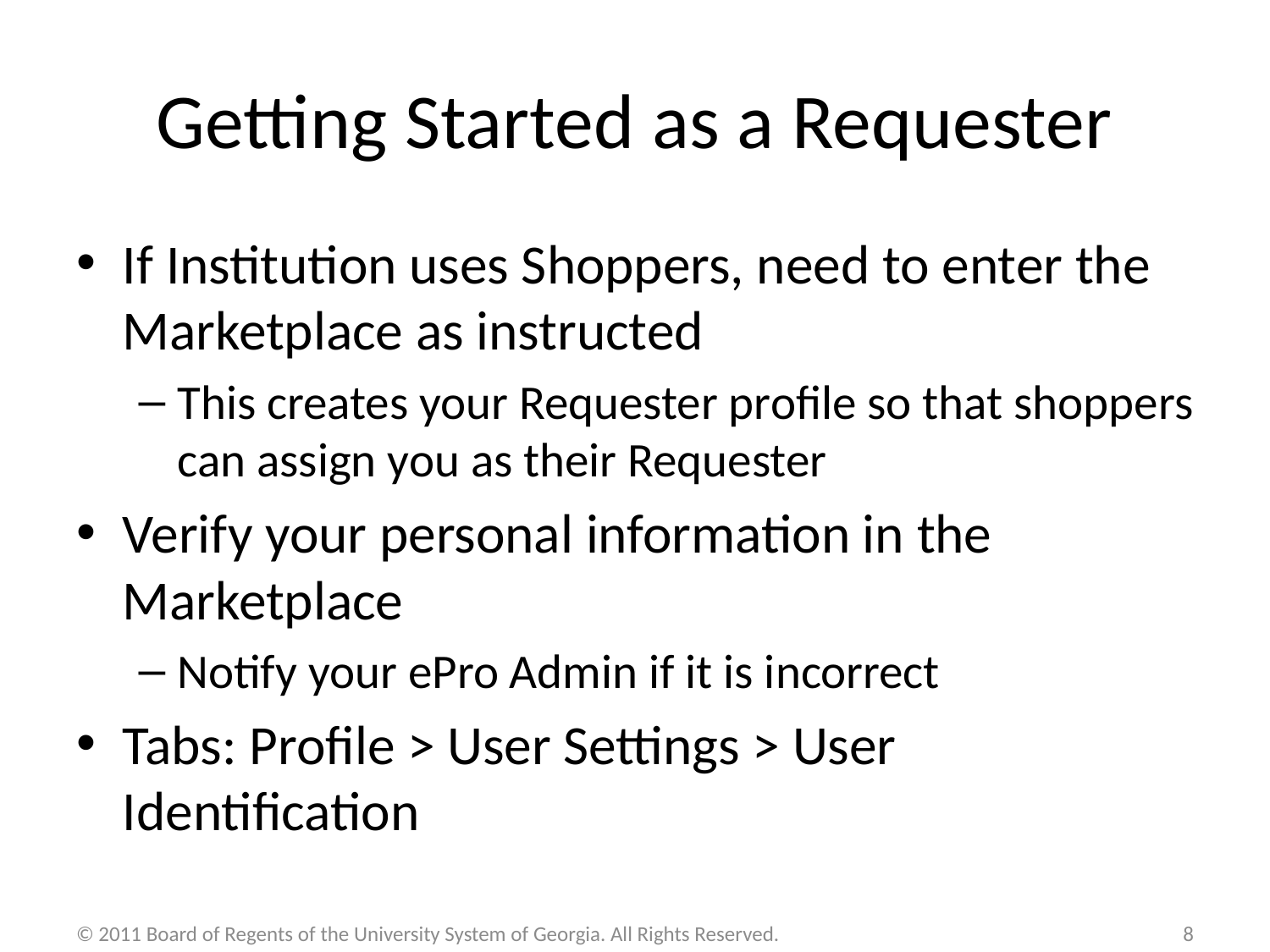

# Getting Started as a Requester
If Institution uses Shoppers, need to enter the Marketplace as instructed
This creates your Requester profile so that shoppers can assign you as their Requester
Verify your personal information in the Marketplace
Notify your ePro Admin if it is incorrect
Tabs: Profile > User Settings > User Identification

© 2011 Board of Regents of the University System of Georgia. All Rights Reserved.
8